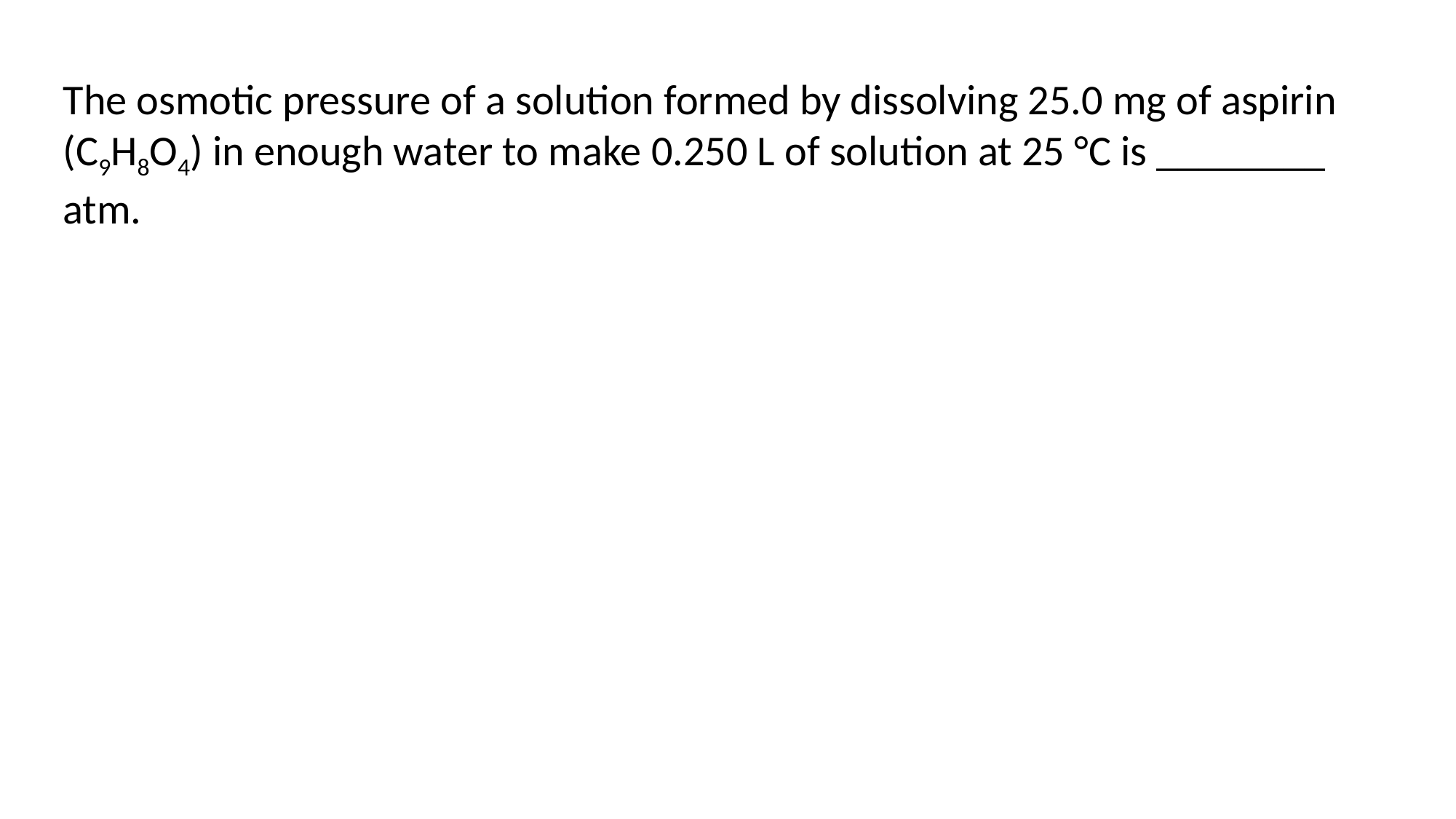

The osmotic pressure of a solution formed by dissolving 25.0 mg of aspirin (C9H8O4) in enough water to make 0.250 L of solution at 25 °C is ________ atm.